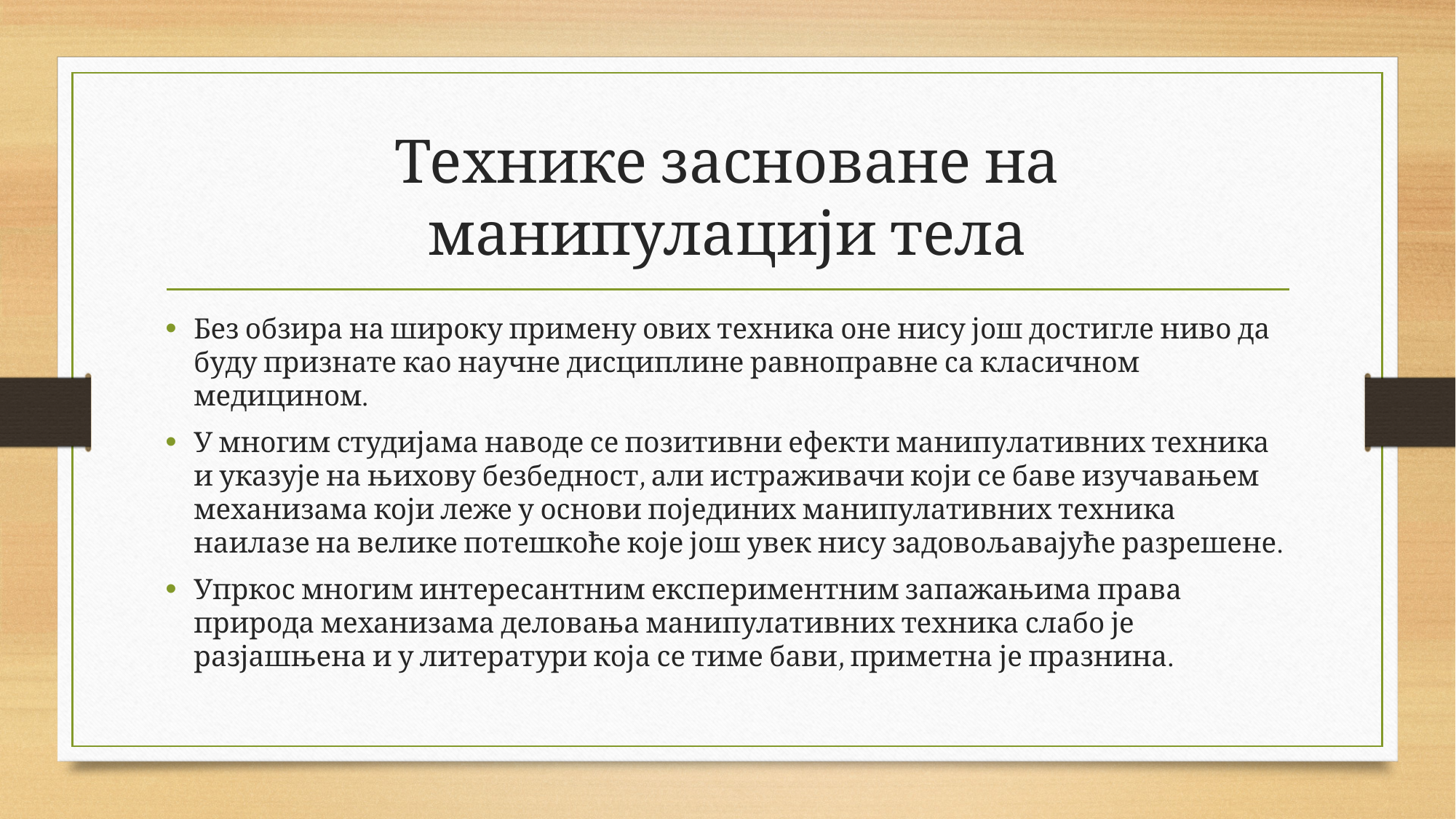

# Технике засноване на манипулацији тела
Без обзира на широку примену ових техника оне нису још достигле ниво да буду признате као научне дисциплине равноправне са класичном медицином.
У многим студијама наводе се позитивни ефекти манипулативних техника и указује на њихову безбедност, али истраживачи који се баве изучавањем механизама који леже у основи појединих манипулативних техника наилазе на велике потешкоће које још увек нису задовољавајуће разрешене.
Упркос многим интересантним експериментним запажањима права природа механизама деловања манипулативних техника слабо је разјашњена и у литератури која се тиме бави, приметна је празнина.